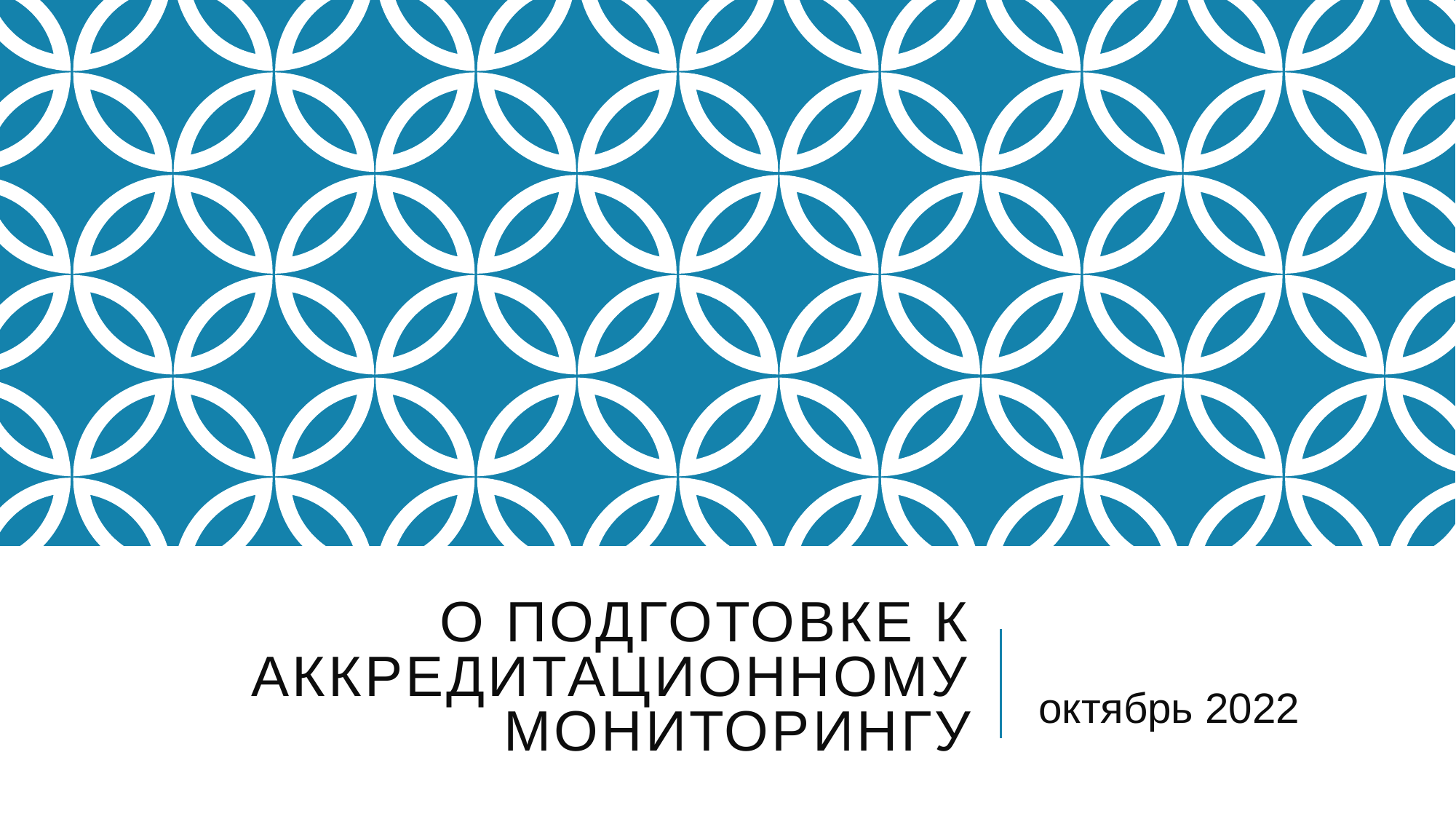

# О подготовке к аккредитационному мониторингу

октябрь 2022